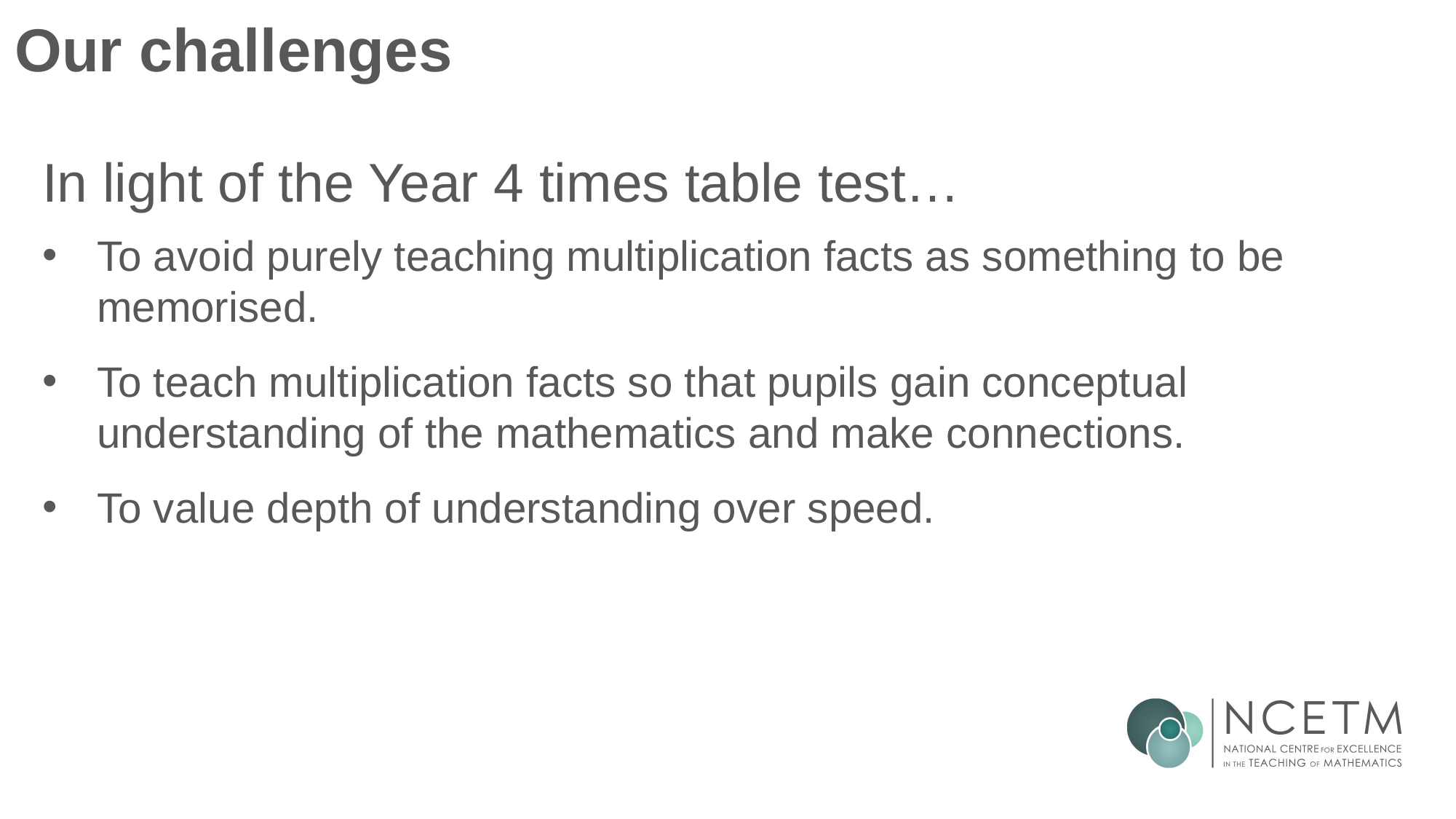

# Our challenges
In light of the Year 4 times table test…
To avoid purely teaching multiplication facts as something to be memorised.
To teach multiplication facts so that pupils gain conceptual understanding of the mathematics and make connections.
To value depth of understanding over speed.